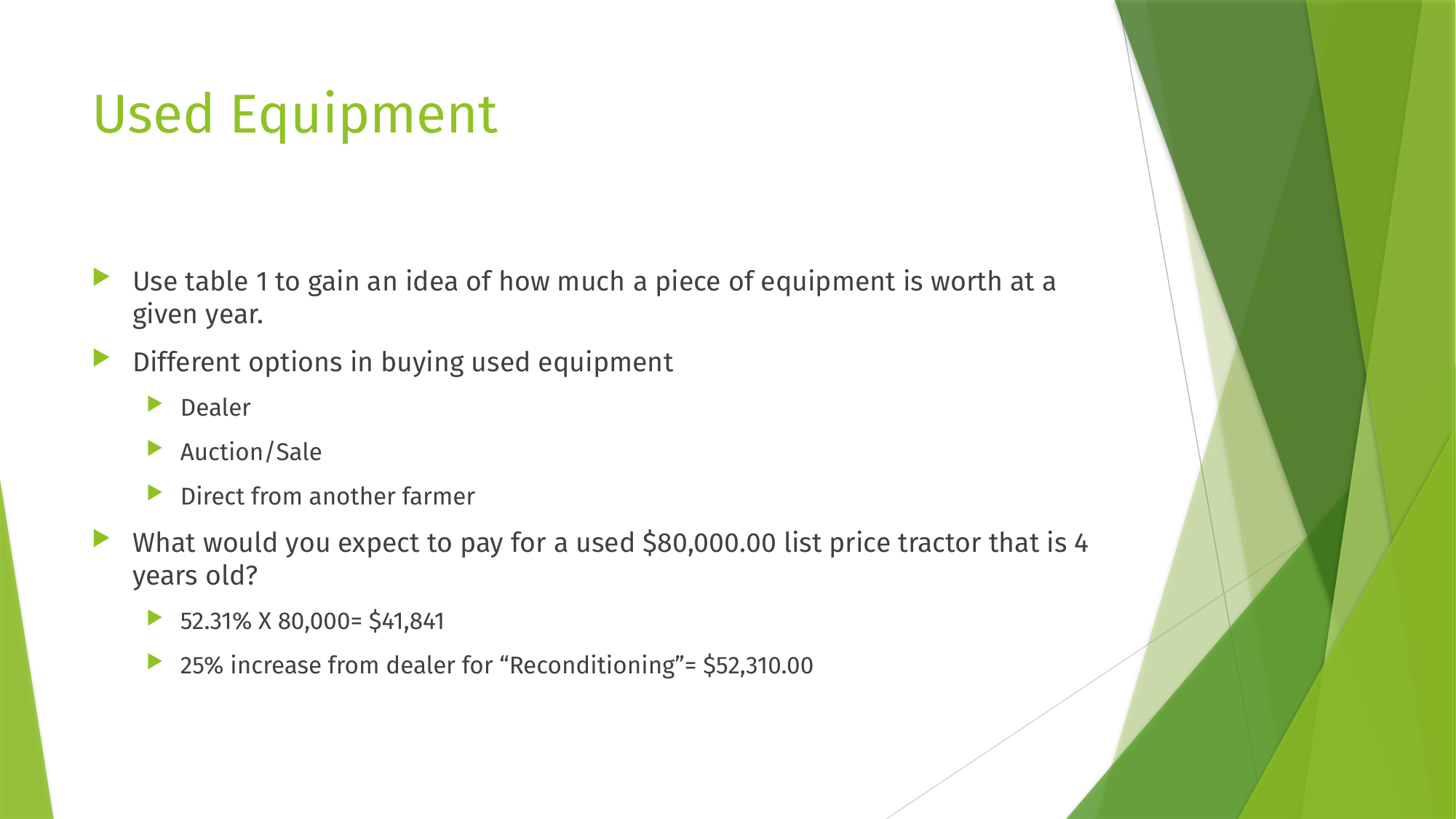

# Used Equipment
Use table 1 to gain an idea of how much a piece of equipment is worth at a given year.
Different options in buying used equipment
Dealer
Auction/Sale
Direct from another farmer
What would you expect to pay for a used $80,000.00 list price tractor that is 4 years old?
52.31% X 80,000= $41,841
25% increase from dealer for “Reconditioning”= $52,310.00